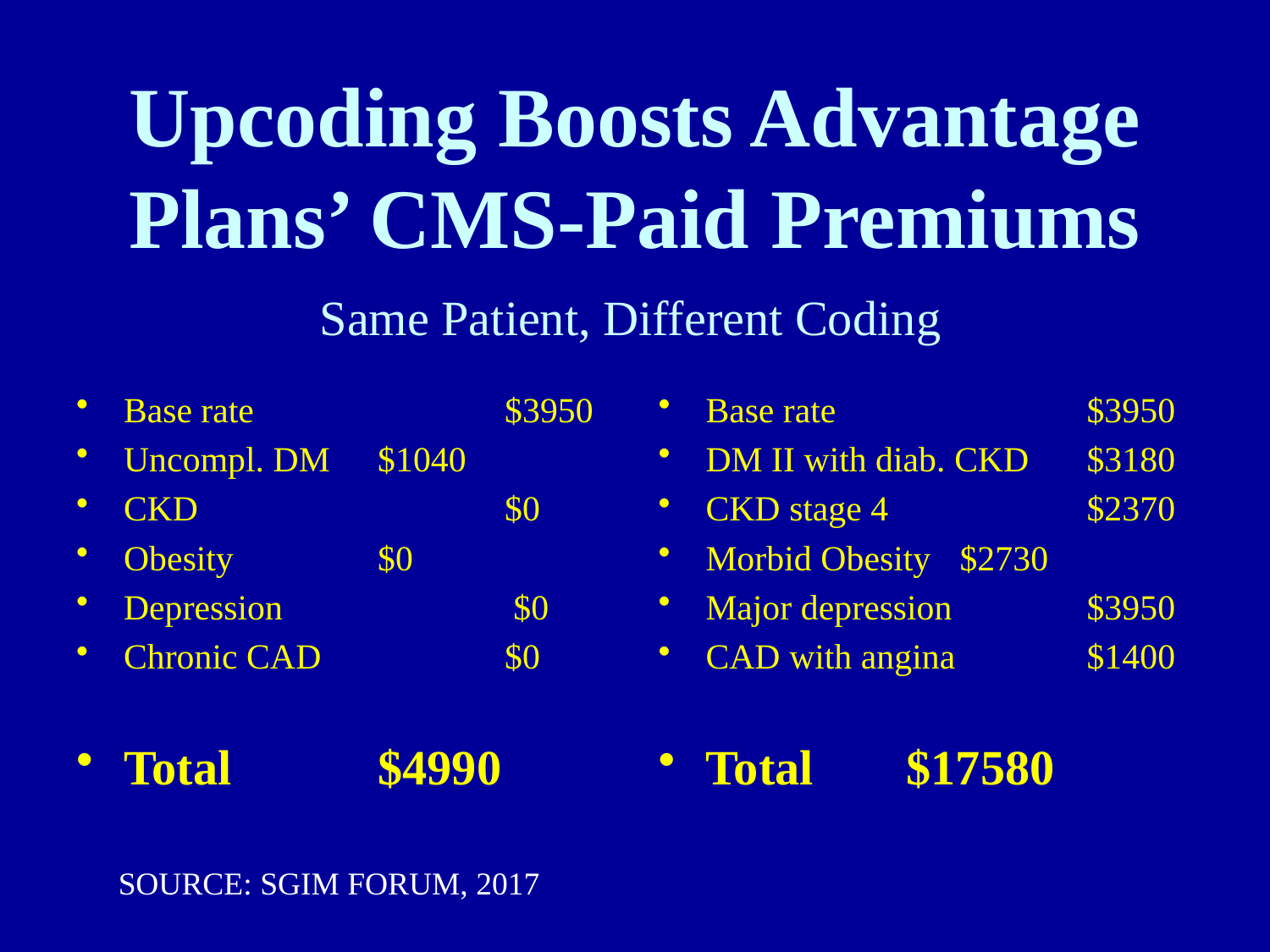

Upcoding Boosts Advantage Plans’ CMS-Paid Premiums
Same Patient, Different Coding
Base rate	 	$3950
Uncompl. DM   	$1040
CKD		 	$0
Obesity		$0
Depression		 $0
Chronic CAD	 	$0

Total		$4990
Base rate		$3950
DM II with diab. CKD	$3180
CKD stage 4		$2370
Morbid Obesity	$2730
Major depression 	$3950
CAD with angina  	$1400

Total 	      $17580
Source: SGIM Forum, 2017